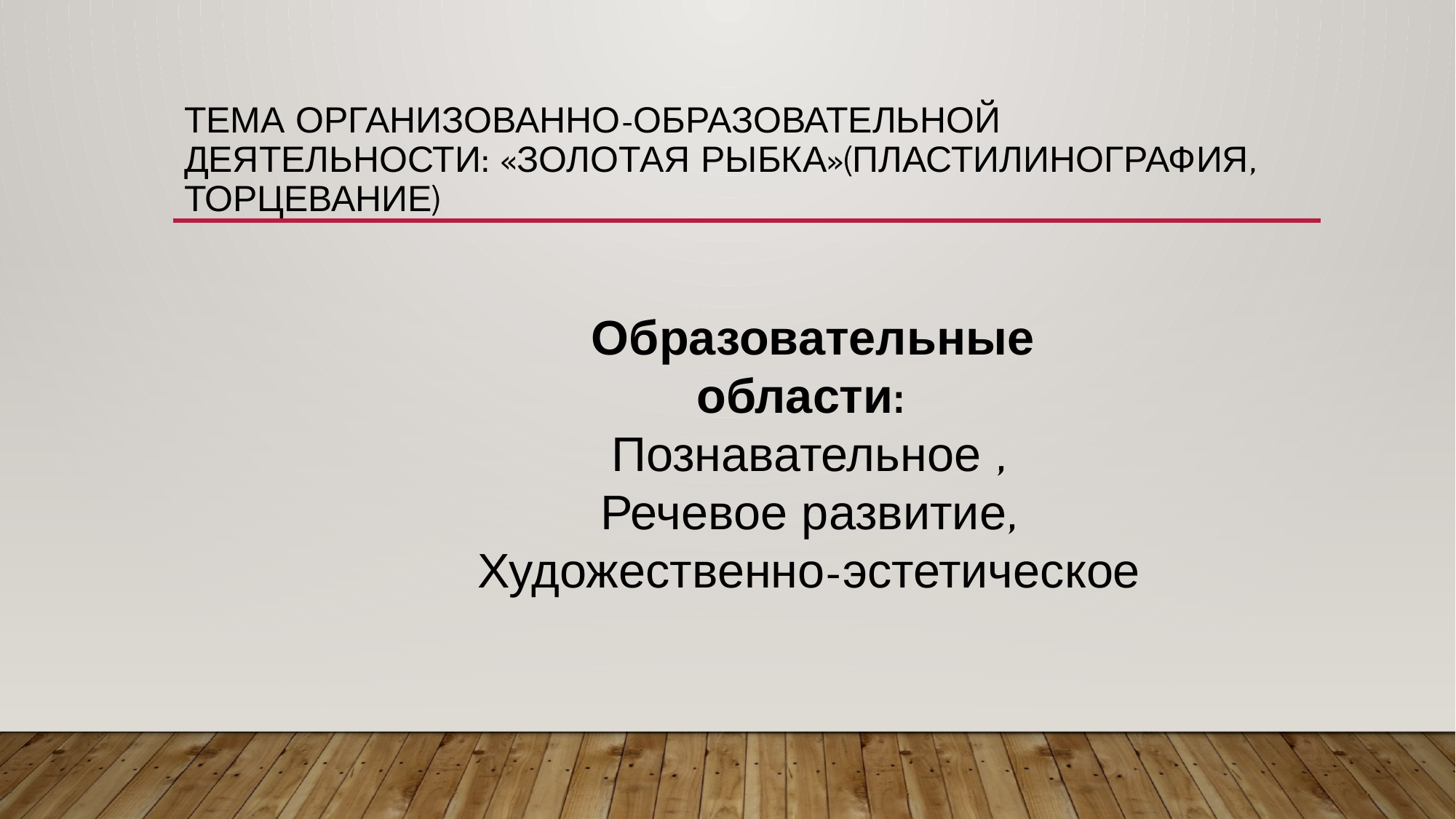

# Тема организованно-образовательной деятельности: «Золотая рыбка»(пластилинография, торцевание)
 Образовательные области:
Познавательное ,
Речевое развитие,
Художественно-эстетическое